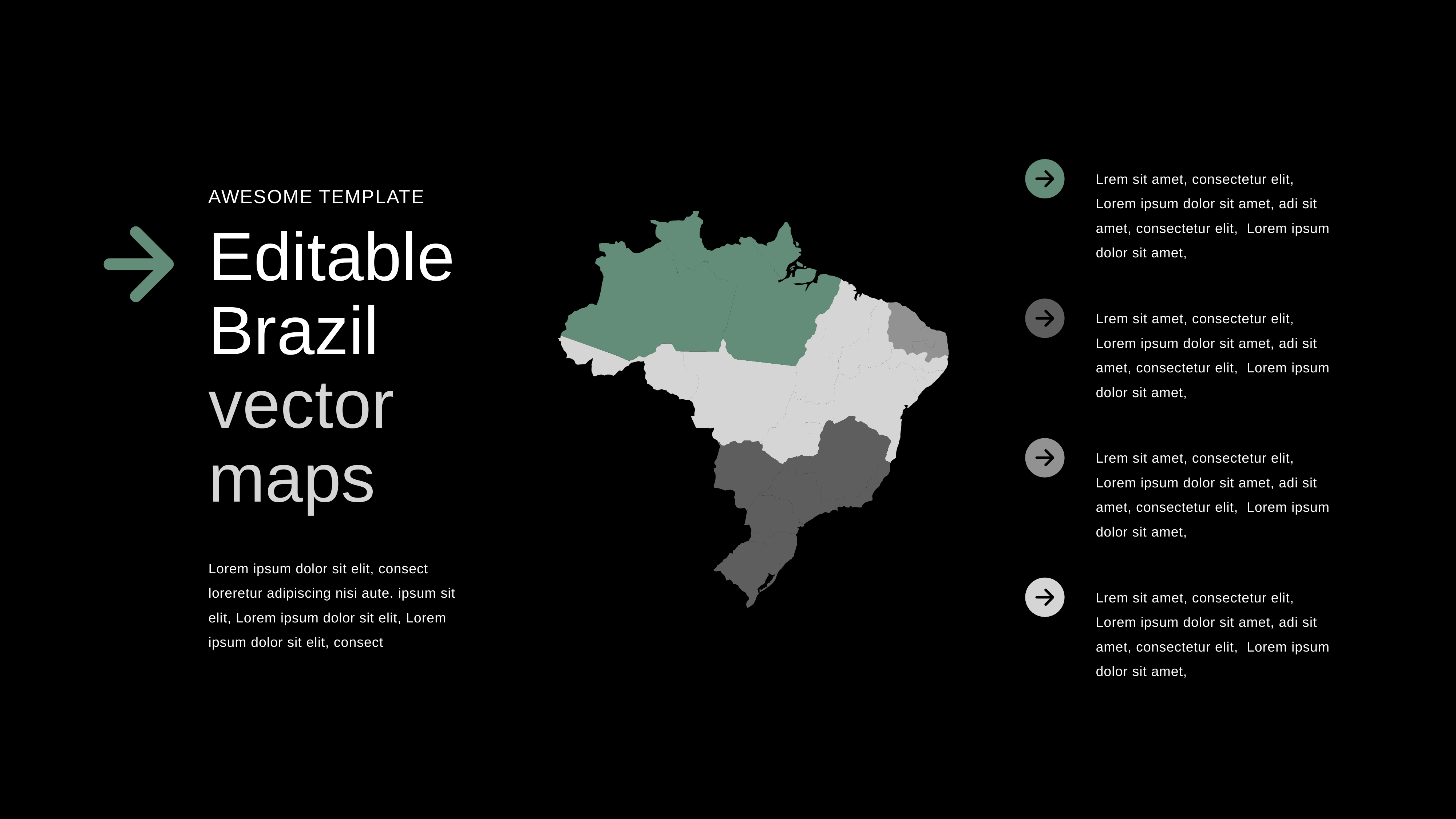

Lrem sit amet, consectetur elit,  Lorem ipsum dolor sit amet, adi sit amet, consectetur elit,  Lorem ipsum dolor sit amet,
Awesome template

Editable Brazil vector maps

Lrem sit amet, consectetur elit,  Lorem ipsum dolor sit amet, adi sit amet, consectetur elit,  Lorem ipsum dolor sit amet,

Lrem sit amet, consectetur elit,  Lorem ipsum dolor sit amet, adi sit amet, consectetur elit,  Lorem ipsum dolor sit amet,
Lorem ipsum dolor sit elit, consect loreretur adipiscing nisi aute. ipsum sit elit, Lorem ipsum dolor sit elit, Lorem ipsum dolor sit elit, consect

Lrem sit amet, consectetur elit,  Lorem ipsum dolor sit amet, adi sit amet, consectetur elit,  Lorem ipsum dolor sit amet,